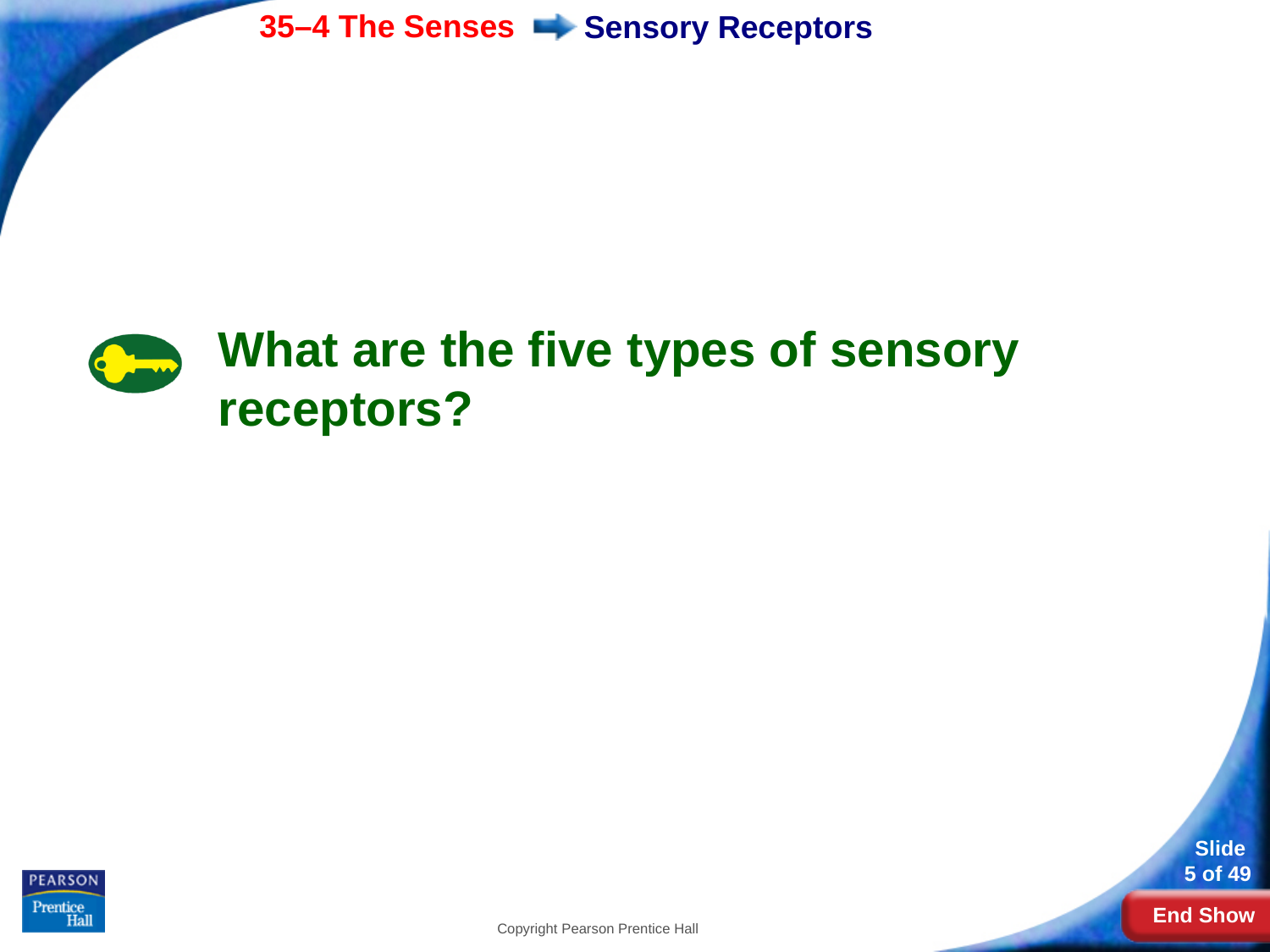

# Sensory Receptors

What are the five types of sensory receptors?
Copyright Pearson Prentice Hall